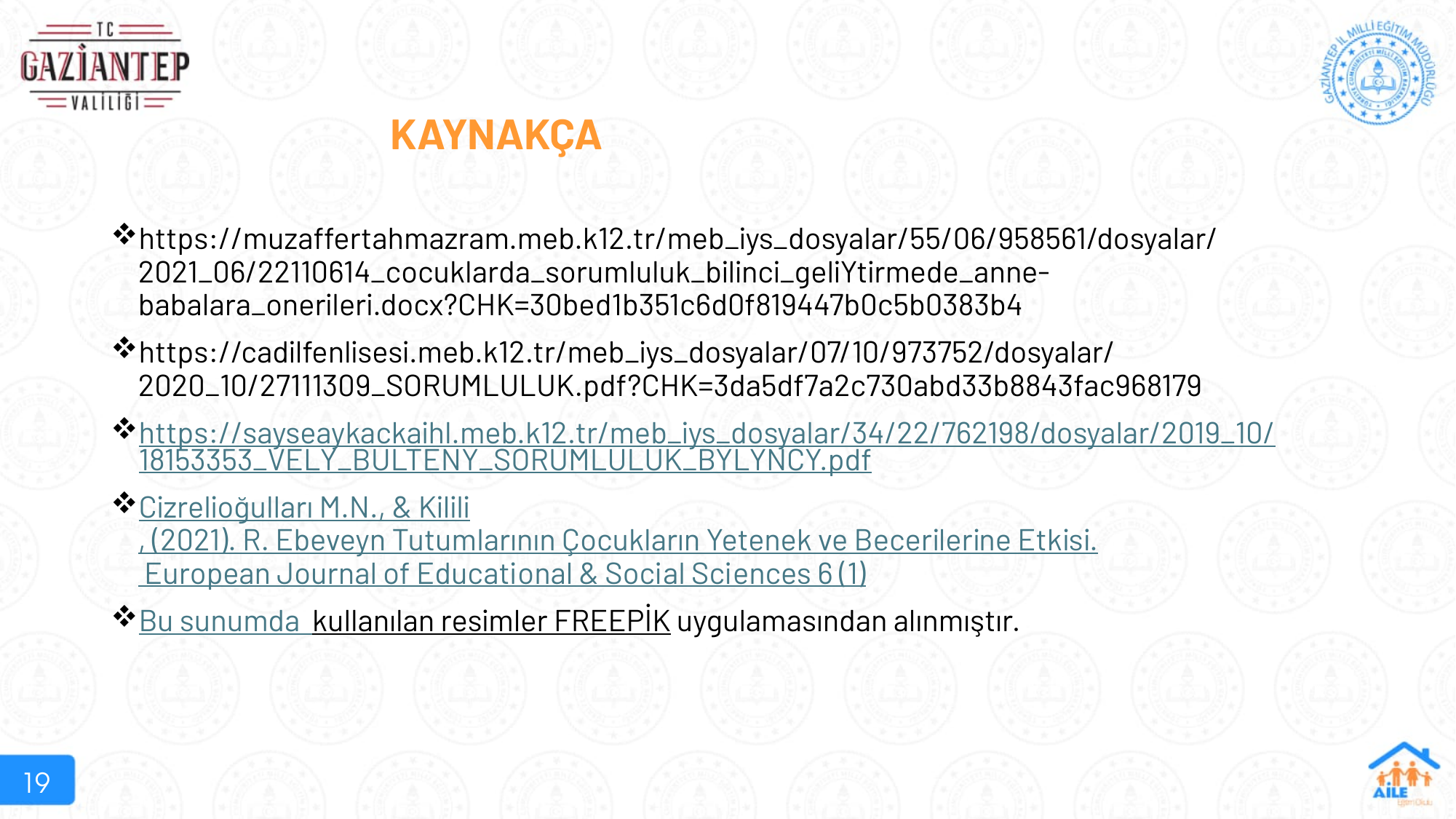

KAYNAKÇA
https://muzaffertahmazram.meb.k12.tr/meb_iys_dosyalar/55/06/958561/dosyalar/2021_06/22110614_cocuklarda_sorumluluk_bilinci_geliYtirmede_anne-babalara_onerileri.docx?CHK=30bed1b351c6d0f819447b0c5b0383b4
https://cadilfenlisesi.meb.k12.tr/meb_iys_dosyalar/07/10/973752/dosyalar/2020_10/27111309_SORUMLULUK.pdf?CHK=3da5df7a2c730abd33b8843fac968179
https://sayseaykackaihl.meb.k12.tr/meb_iys_dosyalar/34/22/762198/dosyalar/2019_10/18153353_VELY_BULTENY_SORUMLULUK_BYLYNCY.pdf
Cizrelioğulları M.N., & Kilili, (2021). R. Ebeveyn Tutumlarının Çocukların Yetenek ve Becerilerine Etkisi. European Journal of Educational & Social Sciences 6 (1)
Bu sunumda  kullanılan resimler FREEPİK uygulamasından alınmıştır.
19